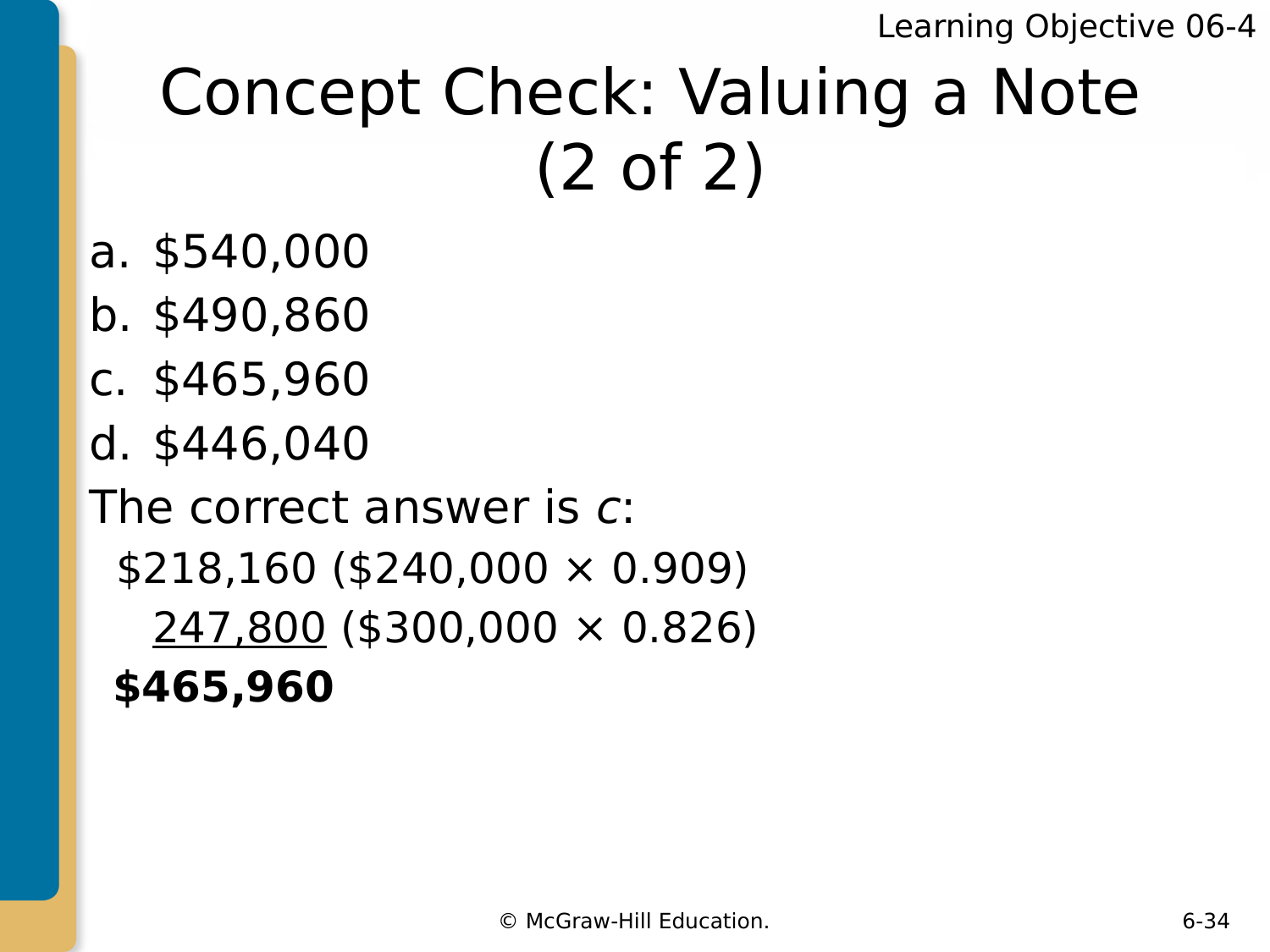

Learning Objective 06-4
# Concept Check: Valuing a Note (2 of 2)
$540,000
$490,860
$465,960
$446,040
The correct answer is c:
  $218,160 ($240,000 × 0.909)
247,800 ($300,000 × 0.826)
$465,960